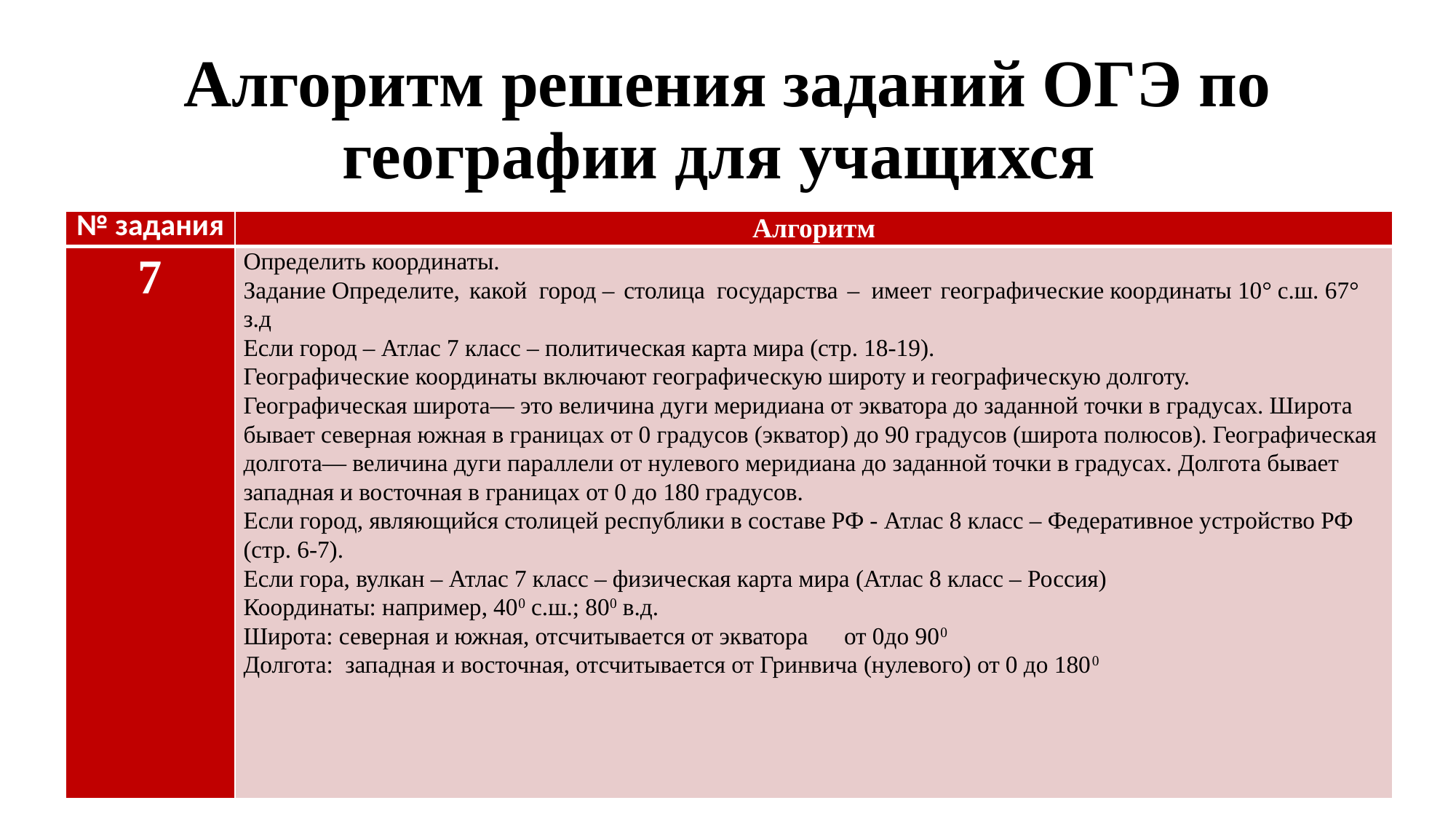

Алгоритм решения заданий ОГЭ по географии для учащихся
| № задания | Алгоритм |
| --- | --- |
| 7 | Определить координаты. Задание Определите, какой город – столица государства – имеет географические координаты 10° с.ш. 67° з.д Если город – Атлас 7 класс – политическая карта мира (стр. 18-19). Географические координаты включают географическую широту и географическую долготу. Географическая широта— это величина дуги меридиана от экватора до заданной точки в градусах. Широта бывает северная южная в границах от 0 градусов (экватор) до 90 градусов (широта полюсов). Географическая долгота— величина дуги параллели от нулевого меридиана до заданной точки в градусах. Долгота бывает западная и восточная в границах от 0 до 180 градусов. Если город, являющийся столицей республики в составе РФ - Атлас 8 класс – Федеративное устройство РФ (стр. 6-7). Если гора, вулкан – Атлас 7 класс – физическая карта мира (Атлас 8 класс – Россия) Координаты: например, 400 с.ш.; 800 в.д. Широта: северная и южная, отсчитывается от экватора от 0до 900 Долгота: западная и восточная, отсчитывается от Гринвича (нулевого) от 0 до 1800 |